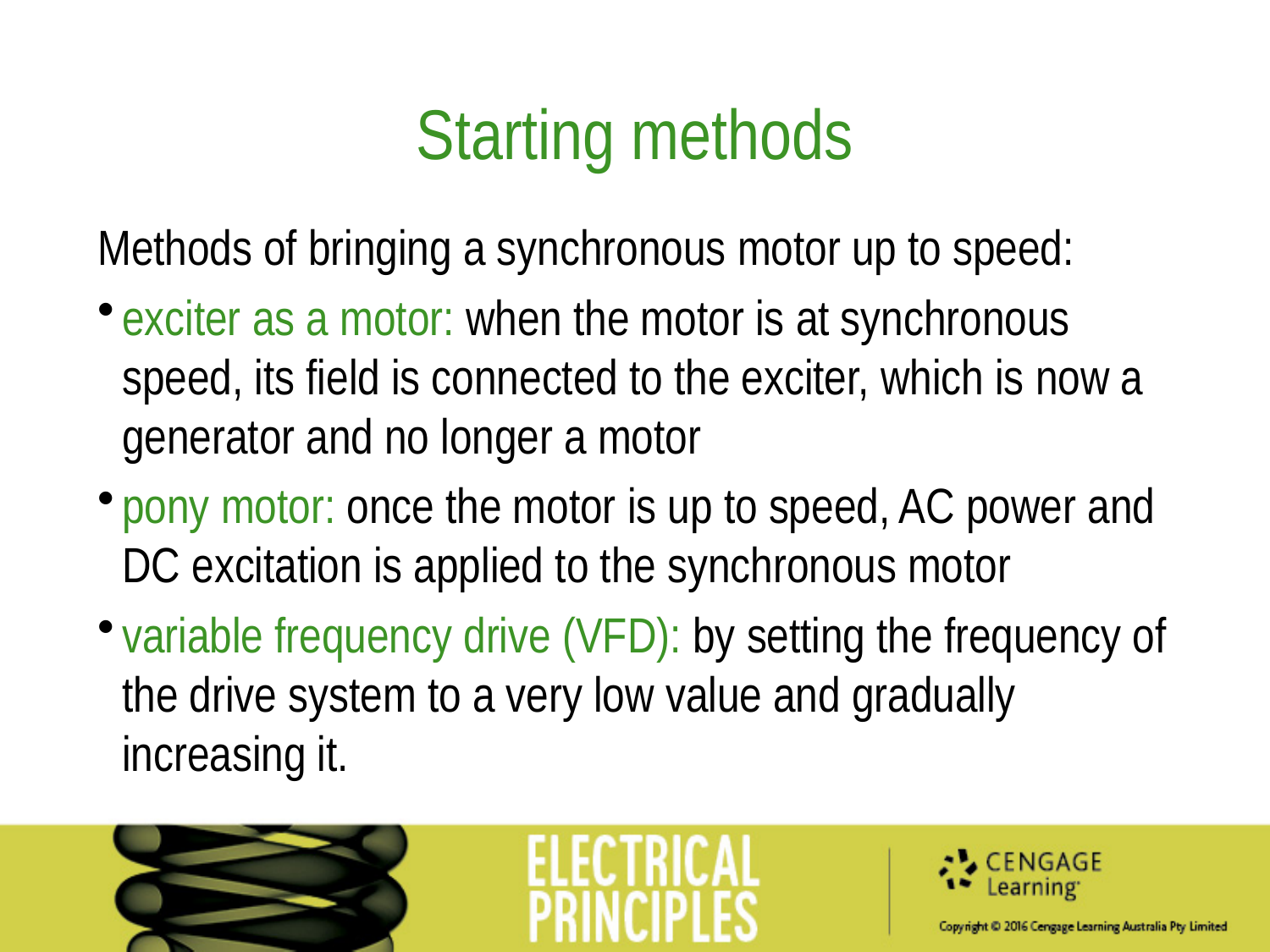

Starting methods

Methods of bringing a synchronous motor up to speed:
exciter as a motor: when the motor is at synchronous speed, its field is connected to the exciter, which is now a generator and no longer a motor
pony motor: once the motor is up to speed, AC power and DC excitation is applied to the synchronous motor
variable frequency drive (VFD): by setting the frequency of the drive system to a very low value and gradually increasing it.